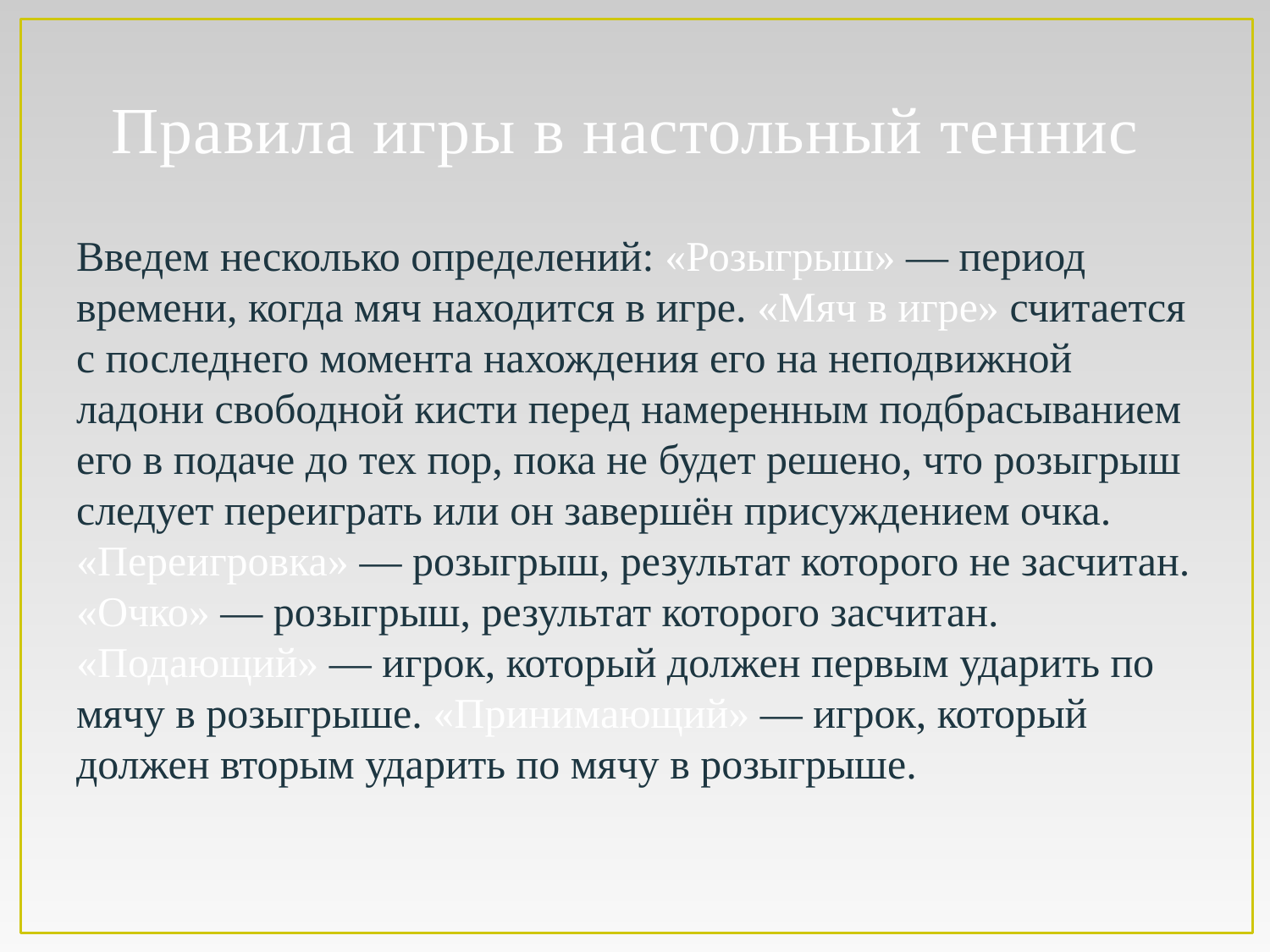

# Правила игры в настольный теннис
Введем несколько определений: «Розыгрыш» — период времени, когда мяч находится в игре. «Мяч в игре» считается с последнего момента нахождения его на неподвижной ладони свободной кисти перед намеренным подбрасыванием его в подаче до тех пор, пока не будет решено, что розыгрыш следует переиграть или он завершён присуждением очка. «Переигровка» — розыгрыш, результат которого не засчитан. «Очко» — розыгрыш, результат которого засчитан. «Подающий» — игрок, который должен первым ударить по мячу в розыгрыше. «Принимающий» — игрок, который должен вторым ударить по мячу в розыгрыше.